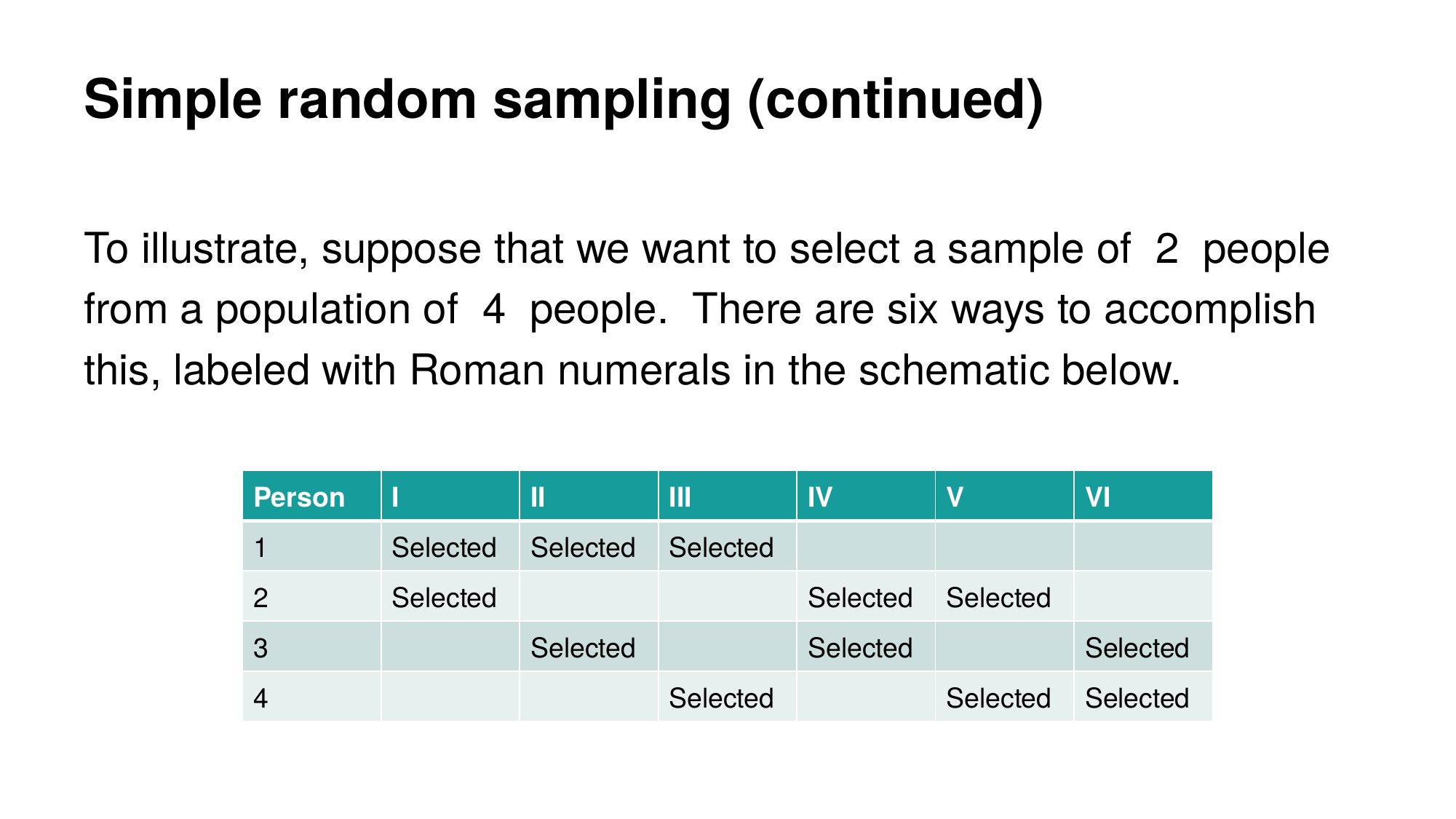

# Simple random sampling (continued)
To illustrate, suppose that we want to select a sample of  2  people from a population of  4  people.  There are six ways to accomplish this, labeled with Roman numerals in the schematic below.

| Person | I | II | III | IV | V | VI |
| --- | --- | --- | --- | --- | --- | --- |
| 1 | Selected | Selected | Selected |  |  |  |
| 2 | Selected |  |  | Selected | Selected |  |
| 3 |  | Selected |  | Selected |  | Selected |
| 4 |  |  | Selected |  | Selected | Selected |